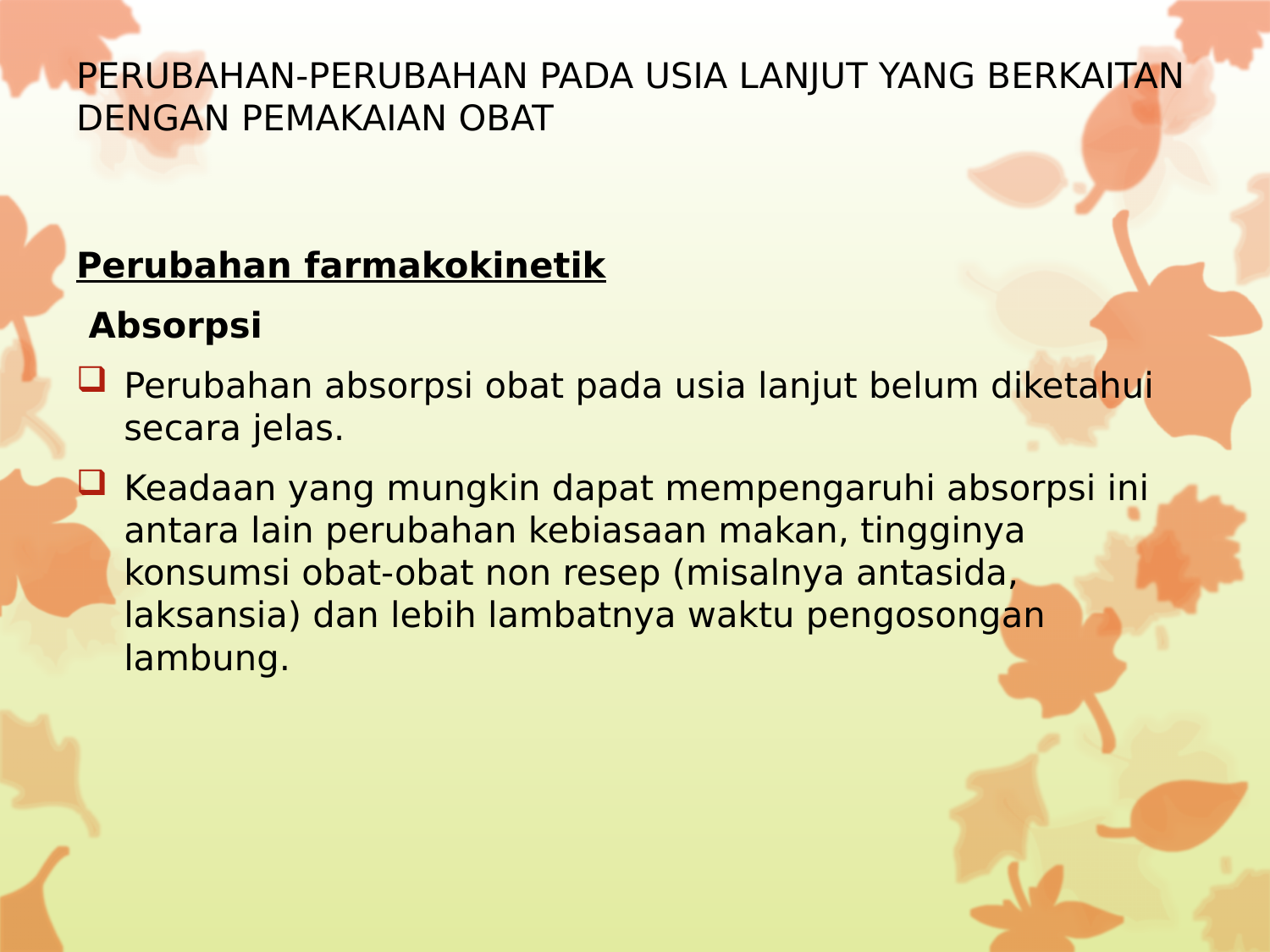

# PERUBAHAN-PERUBAHAN PADA USIA LANJUT YANG BERKAITAN DENGAN PEMAKAIAN OBAT
Perubahan farmakokinetik
 Absorpsi
Perubahan absorpsi obat pada usia lanjut belum diketahui secara jelas.
Keadaan yang mungkin dapat mempengaruhi absorpsi ini antara lain perubahan kebiasaan makan, tingginya konsumsi obat-obat non resep (misalnya antasida, laksansia) dan lebih lambatnya waktu pengosongan lambung.